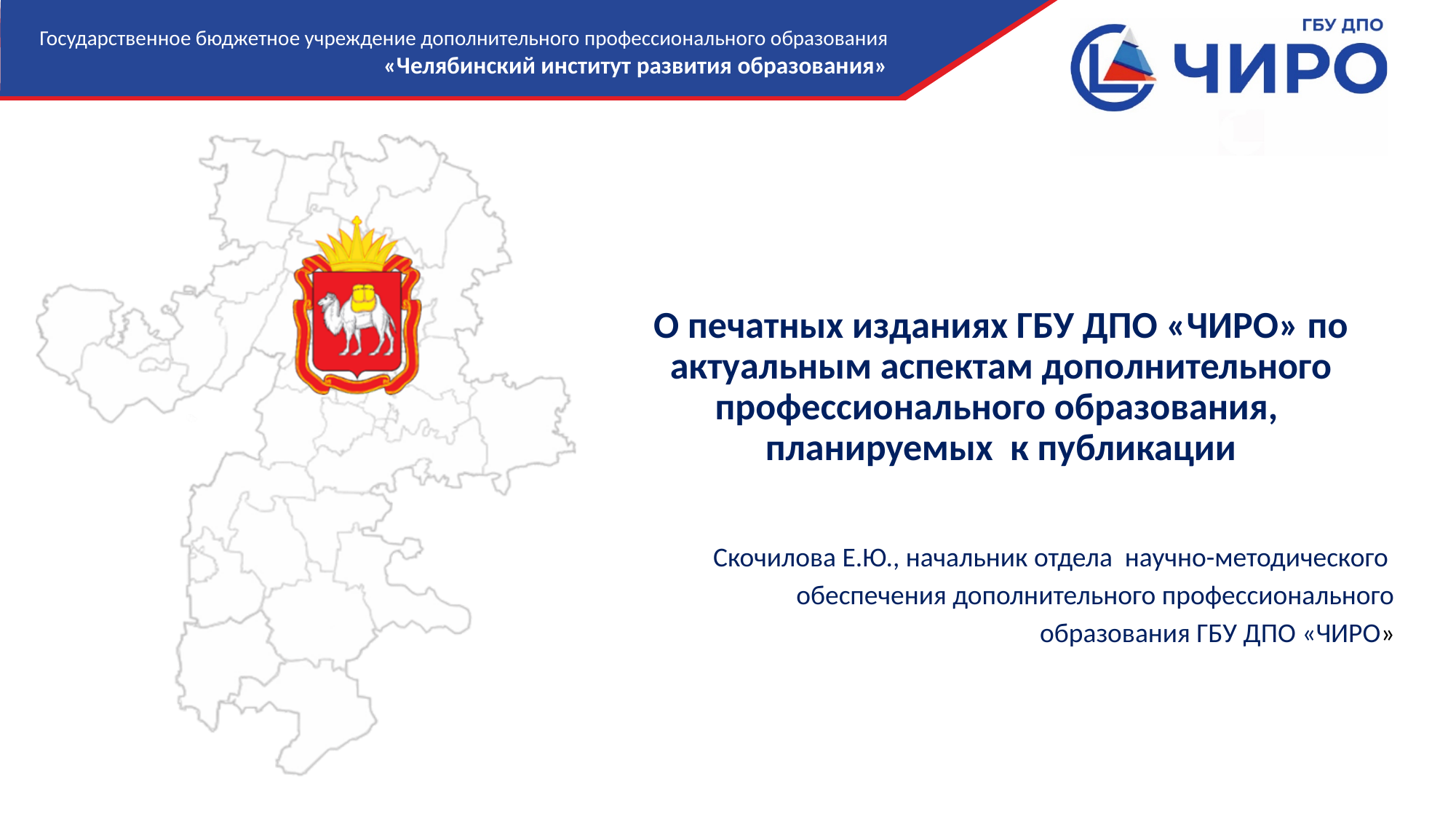

# О печатных изданиях ГБУ ДПО «ЧИРО» по актуальным аспектам дополнительного профессионального образования, планируемых  к публикации
Скочилова Е.Ю., начальник отдела  научно-методического
обеспечения дополнительного профессионального
 образования ГБУ ДПО «ЧИРО»